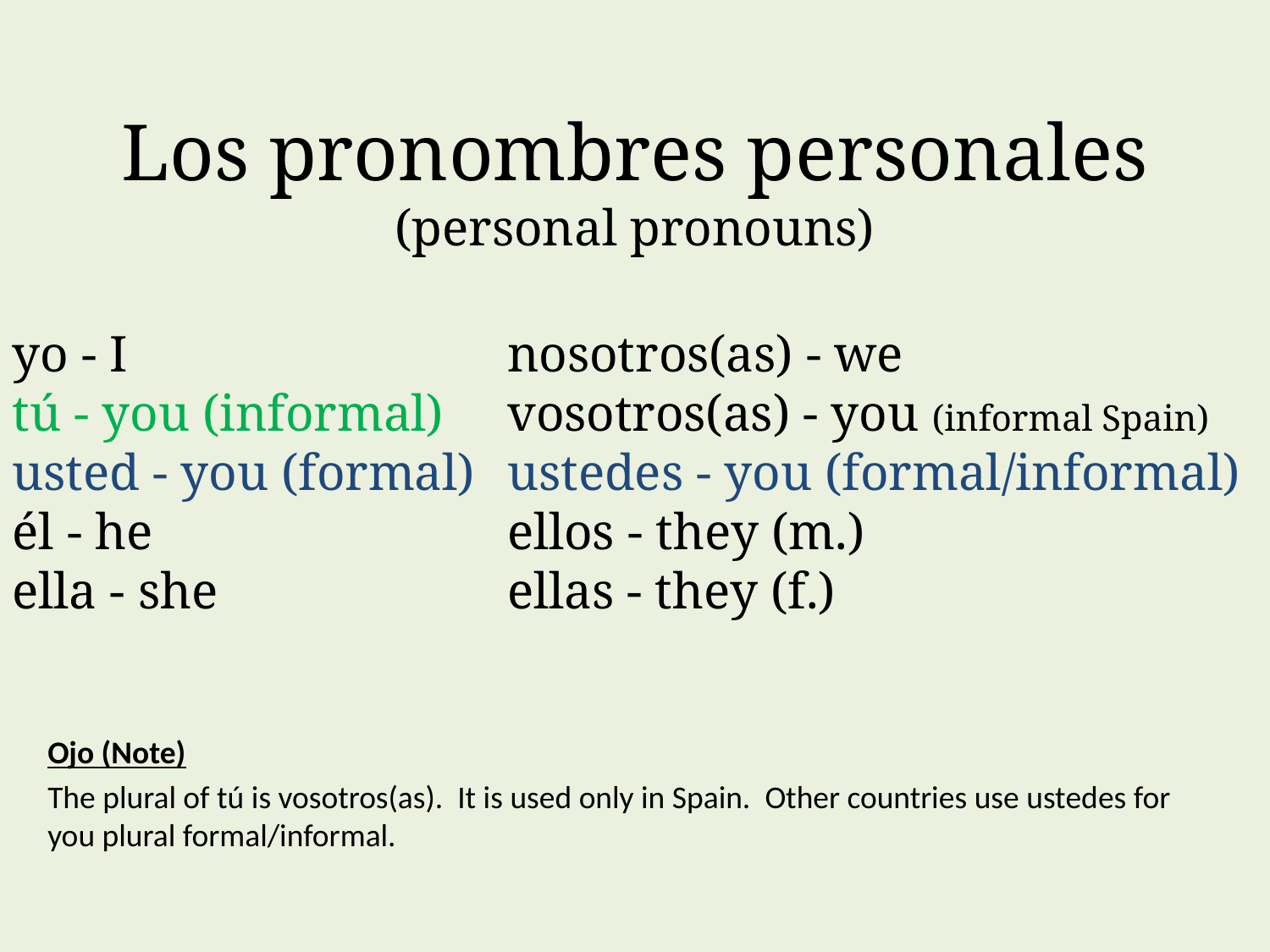

Los pronombres personales
(personal pronouns)

yo - I
tú - you (informal)
usted - you (formal)
él - he
ella - she
nosotros(as) - we
vosotros(as) - you (informal Spain)
ustedes - you (formal/informal)
ellos - they (m.)
ellas - they (f.)
Ojo (Note)
The plural of tú is vosotros(as).  It is used only in Spain.  Other countries use ustedes for you plural formal/informal.